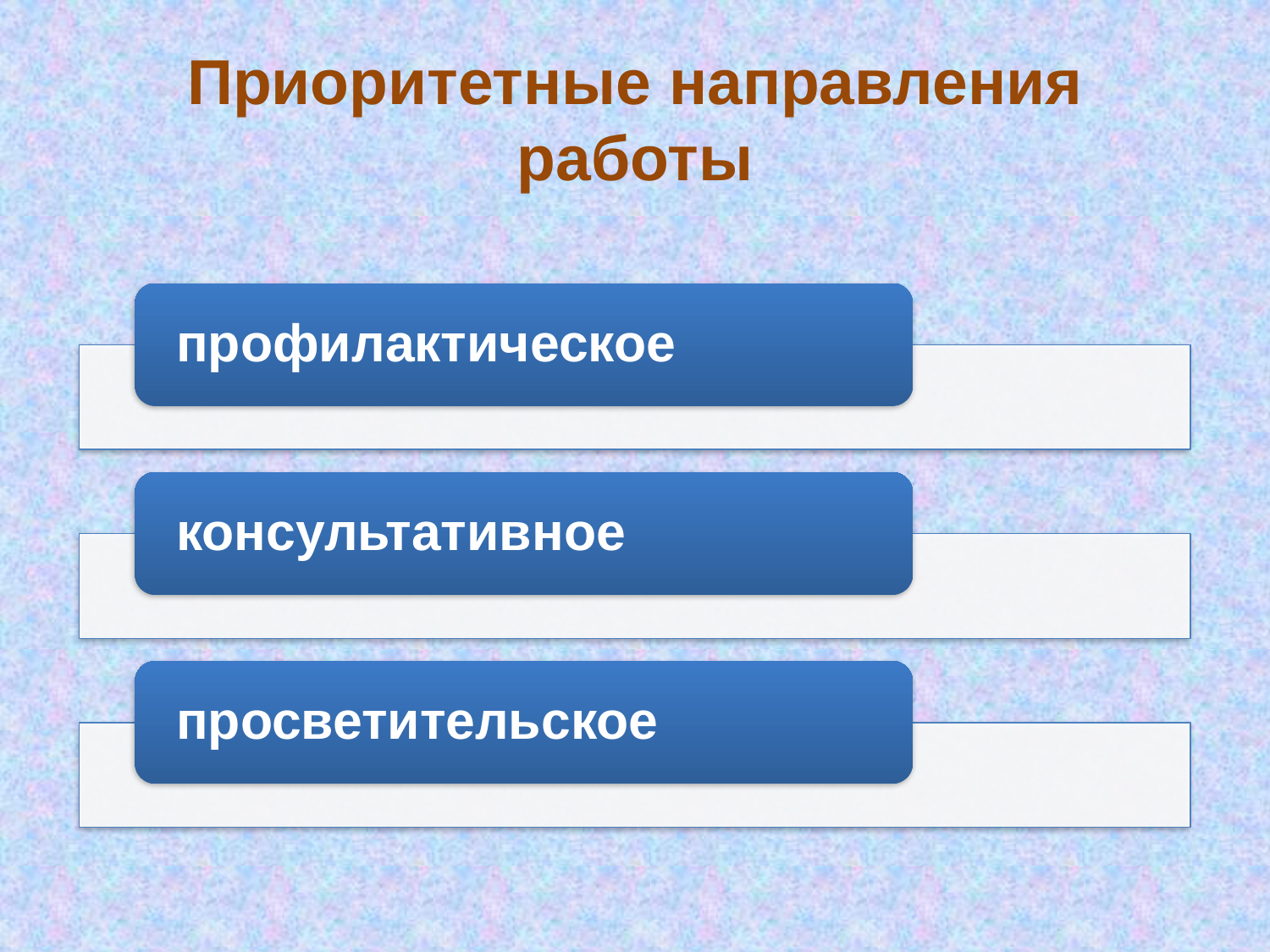

# Приоритетные направления работы
профилактическое
консультативное
просветительское